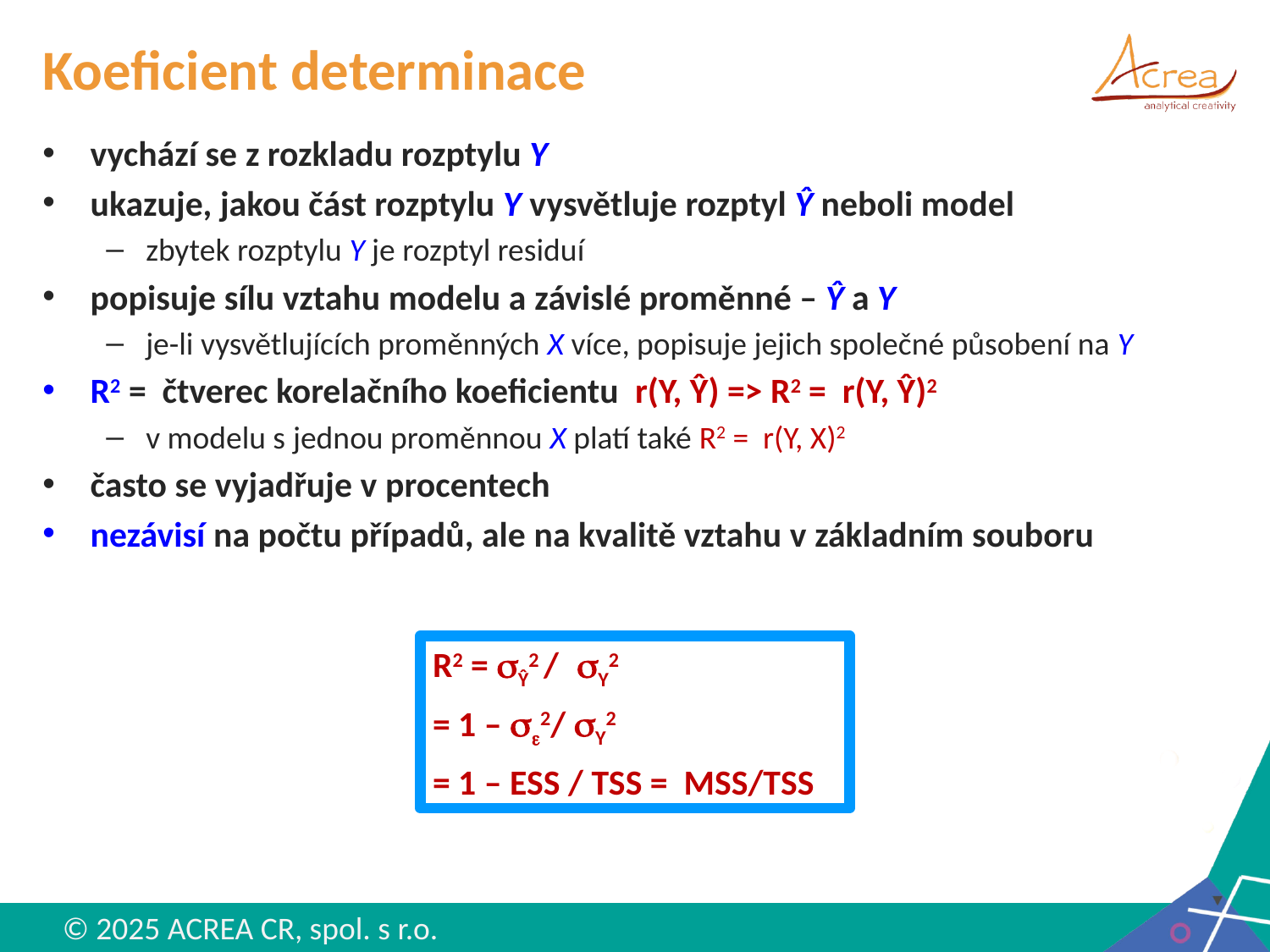

# Koeficient determinace
vychází se z rozkladu rozptylu Y
ukazuje, jakou část rozptylu Y vysvětluje rozptyl Ŷ neboli model
zbytek rozptylu Y je rozptyl residuí
popisuje sílu vztahu modelu a závislé proměnné – Ŷ a Y
je-li vysvětlujících proměnných X více, popisuje jejich společné působení na Y
R2 =  čtverec korelačního koeficientu  r(Y, Ŷ) => R2 =  r(Y, Ŷ)2
v modelu s jednou proměnnou X platí také R2 =  r(Y, X)2
často se vyjadřuje v procentech
nezávisí na počtu případů, ale na kvalitě vztahu v základním souboru

R2 = σŶ2 / σY2
= 1 – σε2/ σY2
= 1 – ESS / TSS =  MSS/TSS